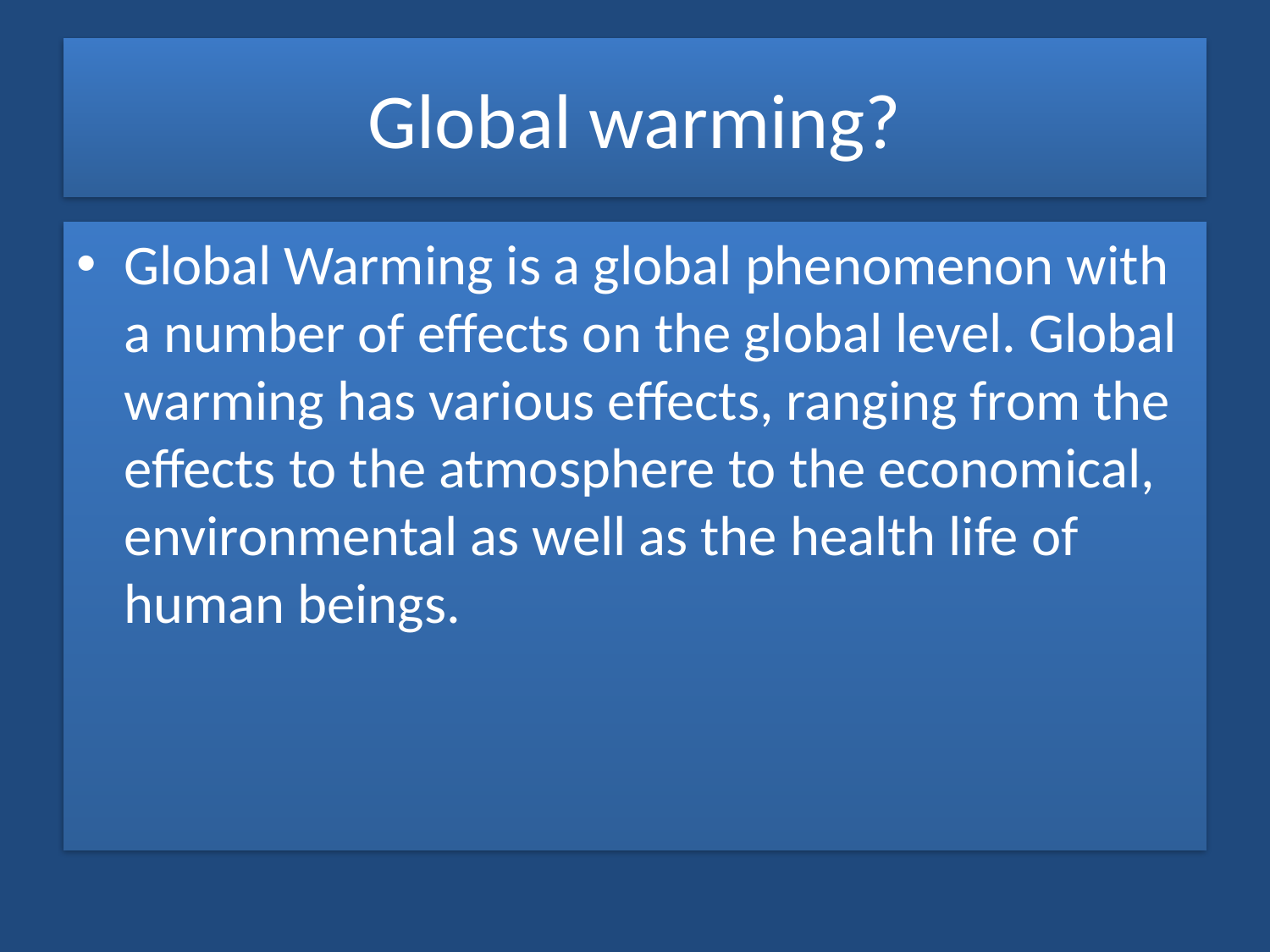

# Global warming?
Global Warming is a global phenomenon with a number of effects on the global level. Global warming has various effects, ranging from the effects to the atmosphere to the economical, environmental as well as the health life of human beings.